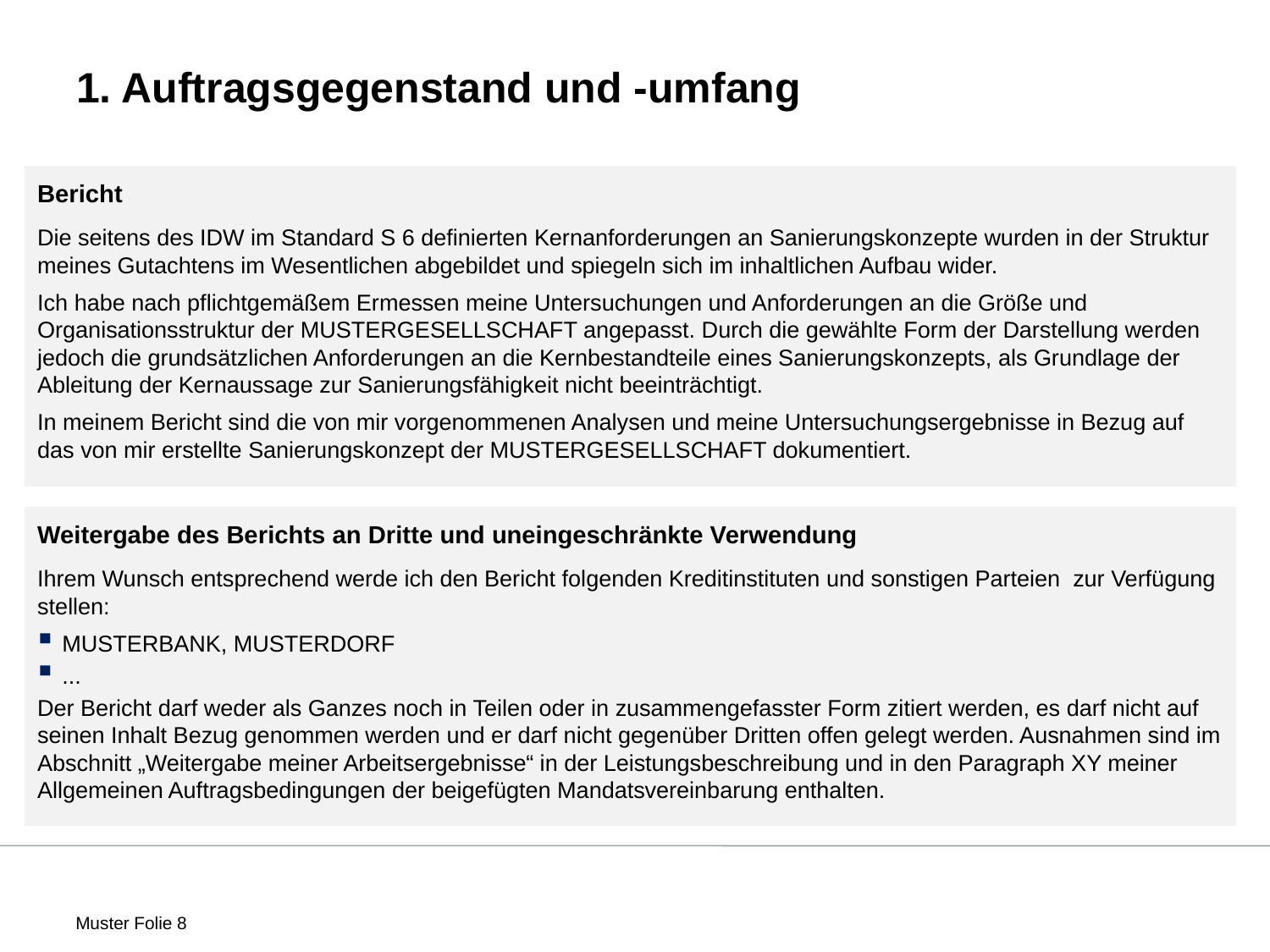

# 1. Auftragsgegenstand und -umfang
Bericht
Die seitens des IDW im Standard S 6 definierten Kernanforderungen an Sanierungskonzepte wurden in der Struktur meines Gutachtens im Wesentlichen abgebildet und spiegeln sich im inhaltlichen Aufbau wider.
Ich habe nach pflichtgemäßem Ermessen meine Untersuchungen und Anforderungen an die Größe und Organisationsstruktur der MUSTERGESELLSCHAFT angepasst. Durch die gewählte Form der Darstellung werden jedoch die grundsätzlichen Anforderungen an die Kernbestandteile eines Sanierungskonzepts, als Grundlage der Ableitung der Kernaussage zur Sanierungsfähigkeit nicht beeinträchtigt.
In meinem Bericht sind die von mir vorgenommenen Analysen und meine Untersuchungsergebnisse in Bezug auf das von mir erstellte Sanierungskonzept der MUSTERGESELLSCHAFT dokumentiert.

Weitergabe des Berichts an Dritte und uneingeschränkte Verwendung
Ihrem Wunsch entsprechend werde ich den Bericht folgenden Kreditinstituten und sonstigen Parteien  zur Verfügung stellen:
MUSTERBANK, MUSTERDORF
...
Der Bericht darf weder als Ganzes noch in Teilen oder in zusammengefasster Form zitiert werden, es darf nicht auf seinen Inhalt Bezug genommen werden und er darf nicht gegenüber Dritten offen gelegt werden. Ausnahmen sind im Abschnitt „Weitergabe meiner Arbeitsergebnisse“ in der Leistungsbeschreibung und in den Paragraph XY meiner Allgemeinen Auftragsbedingungen der beigefügten Mandatsvereinbarung enthalten.

 Muster Folie 8